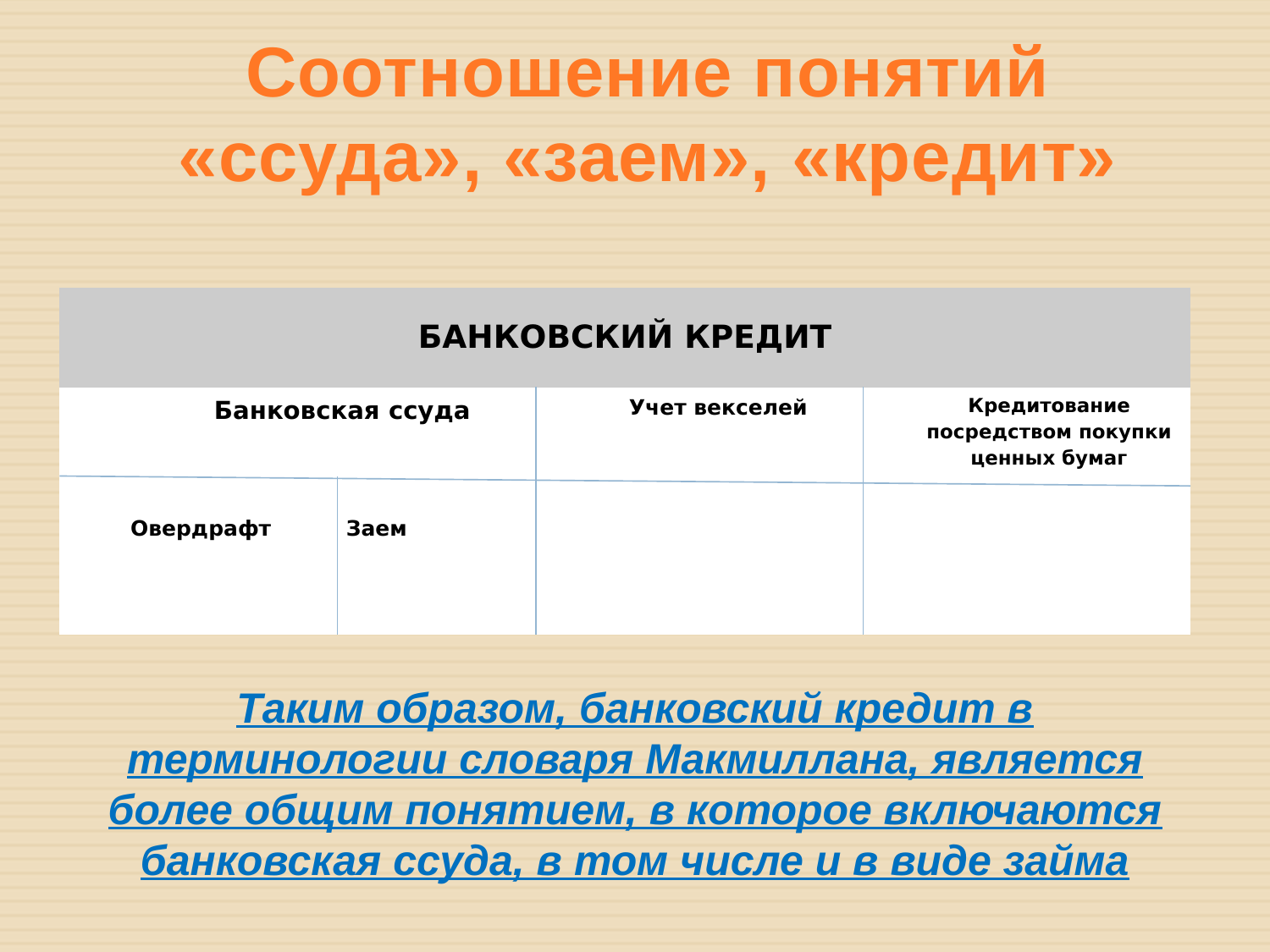

Соотношение понятий
«ссуда», «заем», «кредит»
| БАНКОВСКИЙ КРЕДИТ |  |  |  |
| --- | --- | --- | --- |
| Банковская ссуда |  | Учет векселей | Кредитование посредством покупки ценных бумаг |
| Овердрафт | Заем |  |  |
|  |  |  |  |
Таким образом, банковский кредит в терминологии словаря Макмиллана, является более общим понятием, в которое включаются банковская ссуда, в том числе и в виде займа